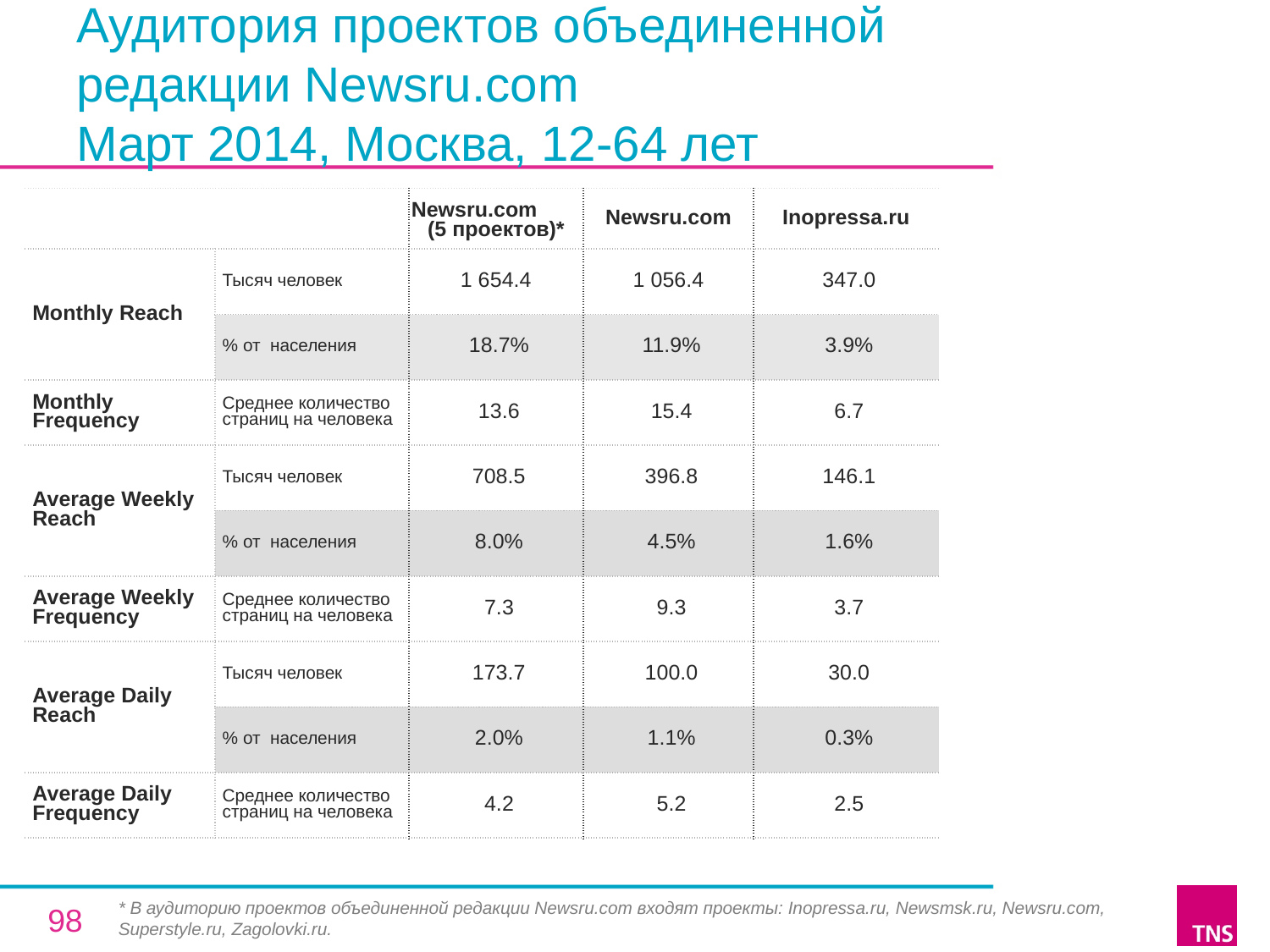

# Аудитория проектов объединенной
редакции Newsru.com
Март 2014, Москва, 12-64 лет
|  |  | Newsru.com (5 проектов)\* | Newsru.com | Inopressa.ru |
| --- | --- | --- | --- | --- |
| Monthly Reach | Тысяч человек | 1 654.4 | 1 056.4 | 347.0 |
|  | % от населения | 18.7% | 11.9% | 3.9% |
| Monthly Frequency | Среднее количество страниц на человека | 13.6 | 15.4 | 6.7 |
| Average Weekly Reach | Тысяч человек | 708.5 | 396.8 | 146.1 |
|  | % от населения | 8.0% | 4.5% | 1.6% |
| Average Weekly Frequency | Среднее количество страниц на человека | 7.3 | 9.3 | 3.7 |
| Average Daily Reach | Тысяч человек | 173.7 | 100.0 | 30.0 |
|  | % от населения | 2.0% | 1.1% | 0.3% |
| Average Daily Frequency | Среднее количество страниц на человека | 4.2 | 5.2 | 2.5 |
* В аудиторию проектов объединенной редакции Newsru.com входят проекты: Inopressa.ru, Newsmsk.ru, Newsru.com, Superstyle.ru, Zagolovki.ru.
98